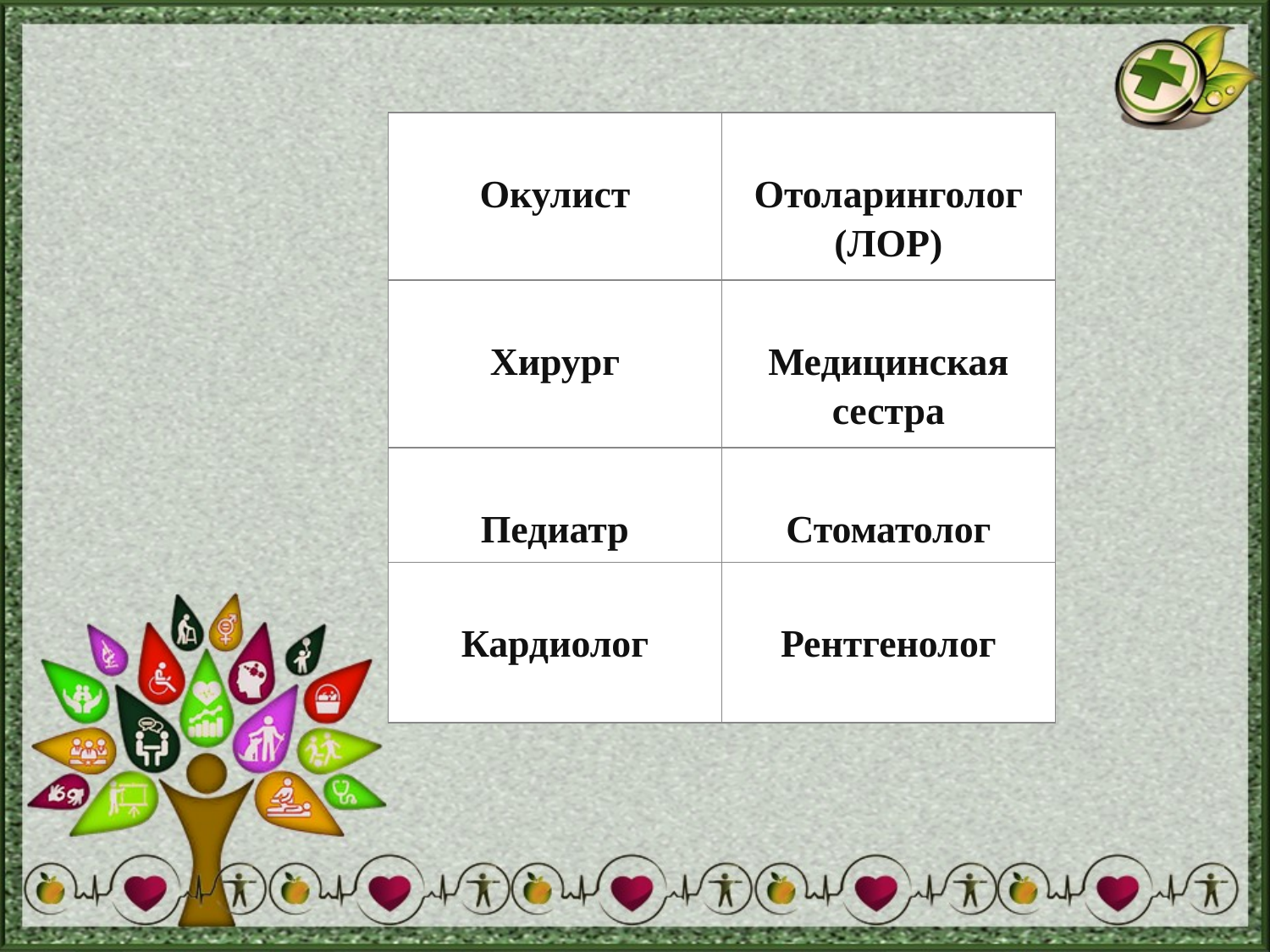

| Окулист | Отоларинголог (ЛОР) |
| --- | --- |
| Хирург | Медицинская сестра |
| Педиатр | Стоматолог |
| Кардиолог | Рентгенолог |